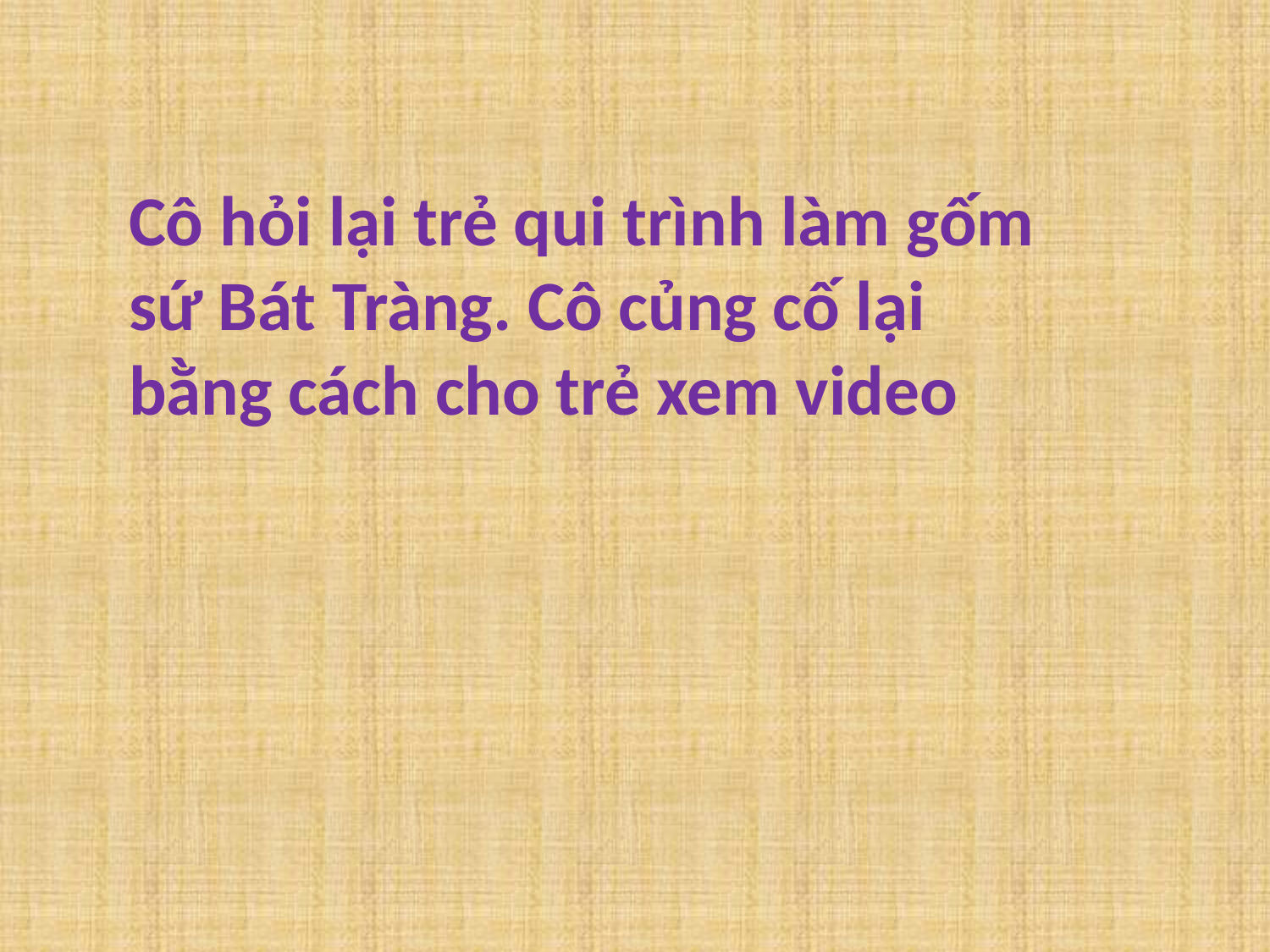

Cô hỏi lại trẻ qui trình làm gốm sứ Bát Tràng. Cô củng cố lại bằng cách cho trẻ xem video